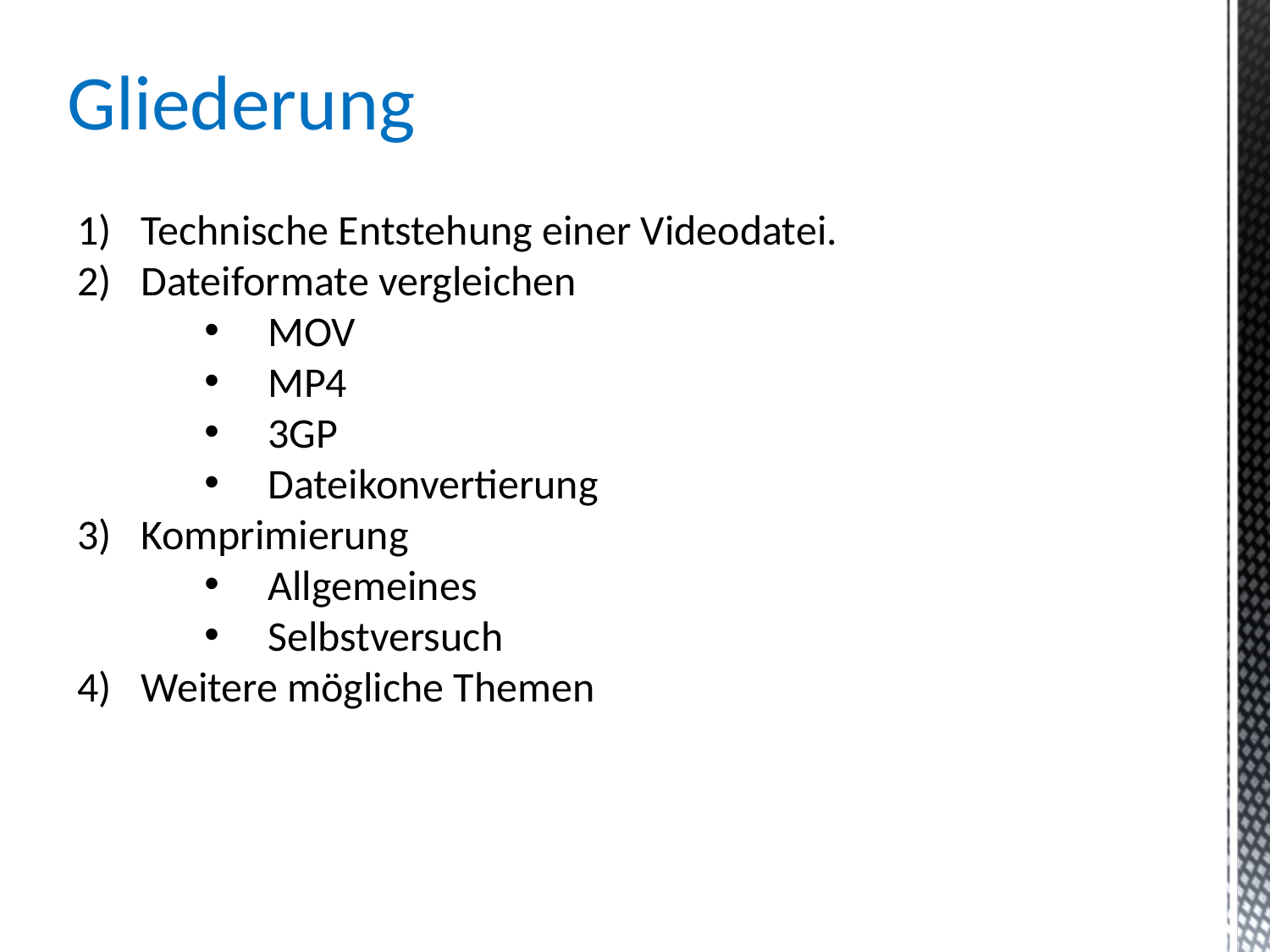

Gliederung
Technische Entstehung einer Videodatei.
Dateiformate vergleichen
MOV
MP4
3GP
Dateikonvertierung
Komprimierung
Allgemeines
Selbstversuch
Weitere mögliche Themen